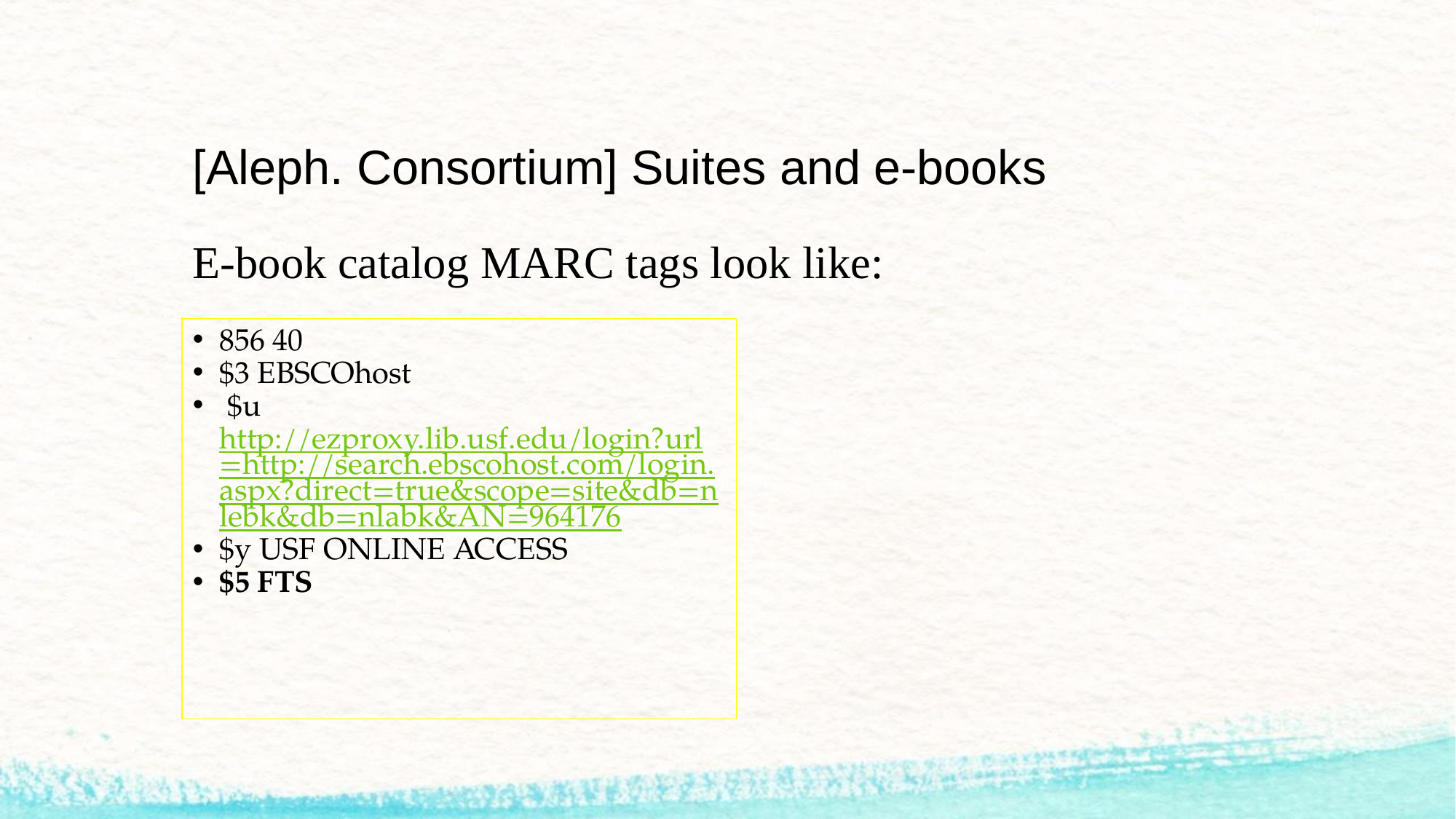

# [Aleph. Consortium] Suites and e-books
E-book catalog MARC tags look like:
856 40
$3 EBSCOhost
 $u http://ezproxy.lib.usf.edu/login?url=http://search.ebscohost.com/login.aspx?direct=true&scope=site&db=nlebk&db=nlabk&AN=964176
$y USF ONLINE ACCESS
$5 FTS